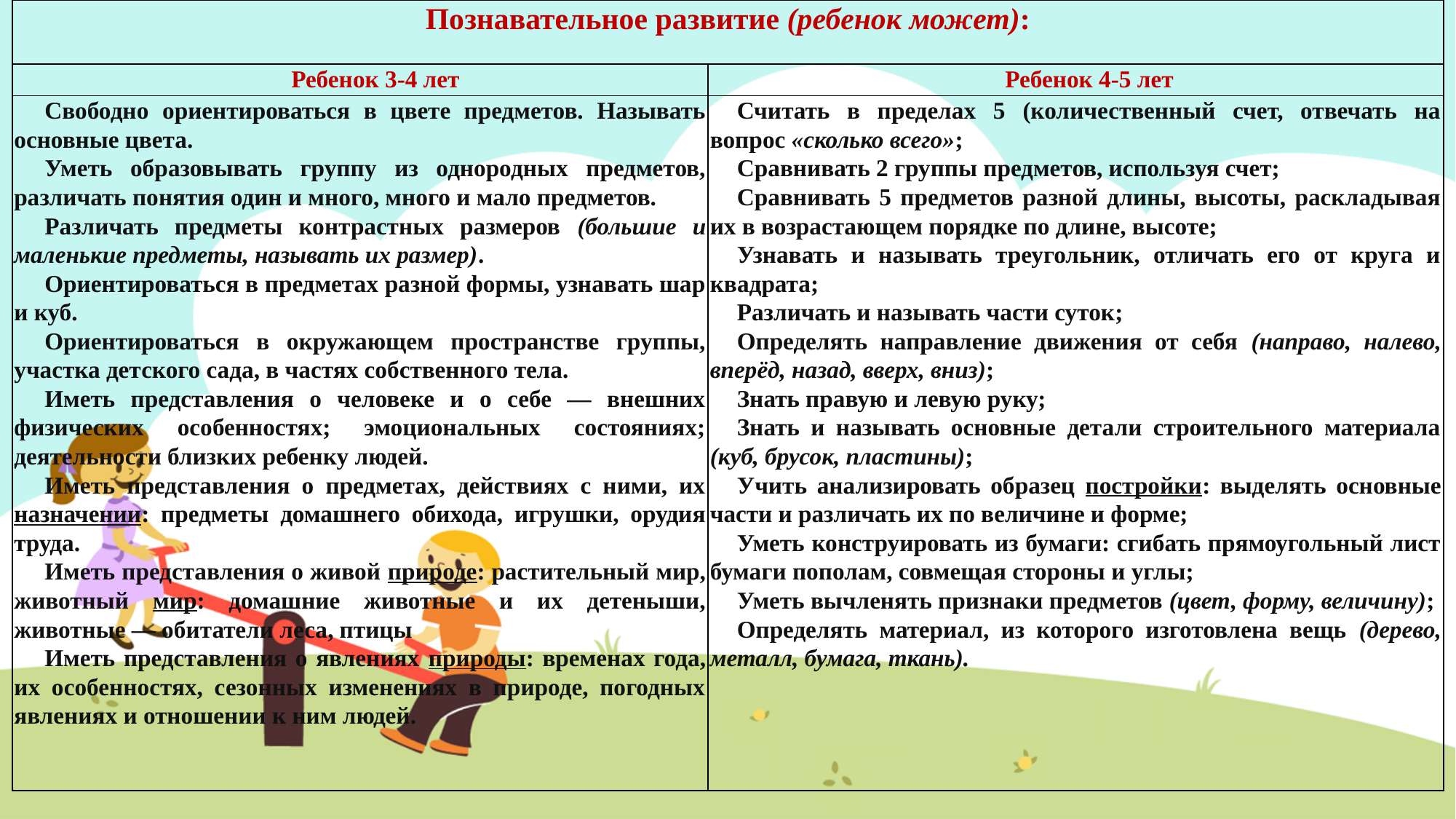

| Познавательное развитие (ребенок может): |  |
| --- | --- |
| Ребенок 3-4 лет | Ребенок 4-5 лет |
| Свободно ориентироваться в цвете предметов. Называть основные цвета. Уметь образовывать группу из однородных предметов, различать понятия один и много, много и мало предметов. Различать предметы контрастных размеров (большие и маленькие предметы, называть их размер). Ориентироваться в предметах разной формы, узнавать шар и куб. Ориентироваться в окружающем пространстве группы, участка детского сада, в частях собственного тела. Иметь представления о человеке и о себе — внешних физических особенностях; эмоциональных состояниях; деятельности близких ребенку людей. Иметь представления о предметах, действиях с ними, их назначении: предметы домашнего обихода, игрушки, орудия труда. Иметь представления о живой природе: растительный мир, животный мир: домашние животные и их детеныши, животные — обитатели леса, птицы Иметь представления о явлениях природы: временах года, их особенностях, сезонных изменениях в природе, погодных явлениях и отношении к ним людей. | Считать в пределах 5 (количественный счет, отвечать на вопрос «сколько всего»; Сравнивать 2 группы предметов, используя счет; Сравнивать 5 предметов разной длины, высоты, раскладывая их в возрастающем порядке по длине, высоте; Узнавать и называть треугольник, отличать его от круга и квадрата; Различать и называть части суток; Определять направление движения от себя (направо, налево, вперёд, назад, вверх, вниз); Знать правую и левую руку; Знать и называть основные детали строительного материала (куб, брусок, пластины); Учить анализировать образец постройки: выделять основные части и различать их по величине и форме; Уметь конструировать из бумаги: сгибать прямоугольный лист бумаги пополам, совмещая стороны и углы; Уметь вычленять признаки предметов (цвет, форму, величину); Определять материал, из которого изготовлена вещь (дерево, металл, бумага, ткань). |